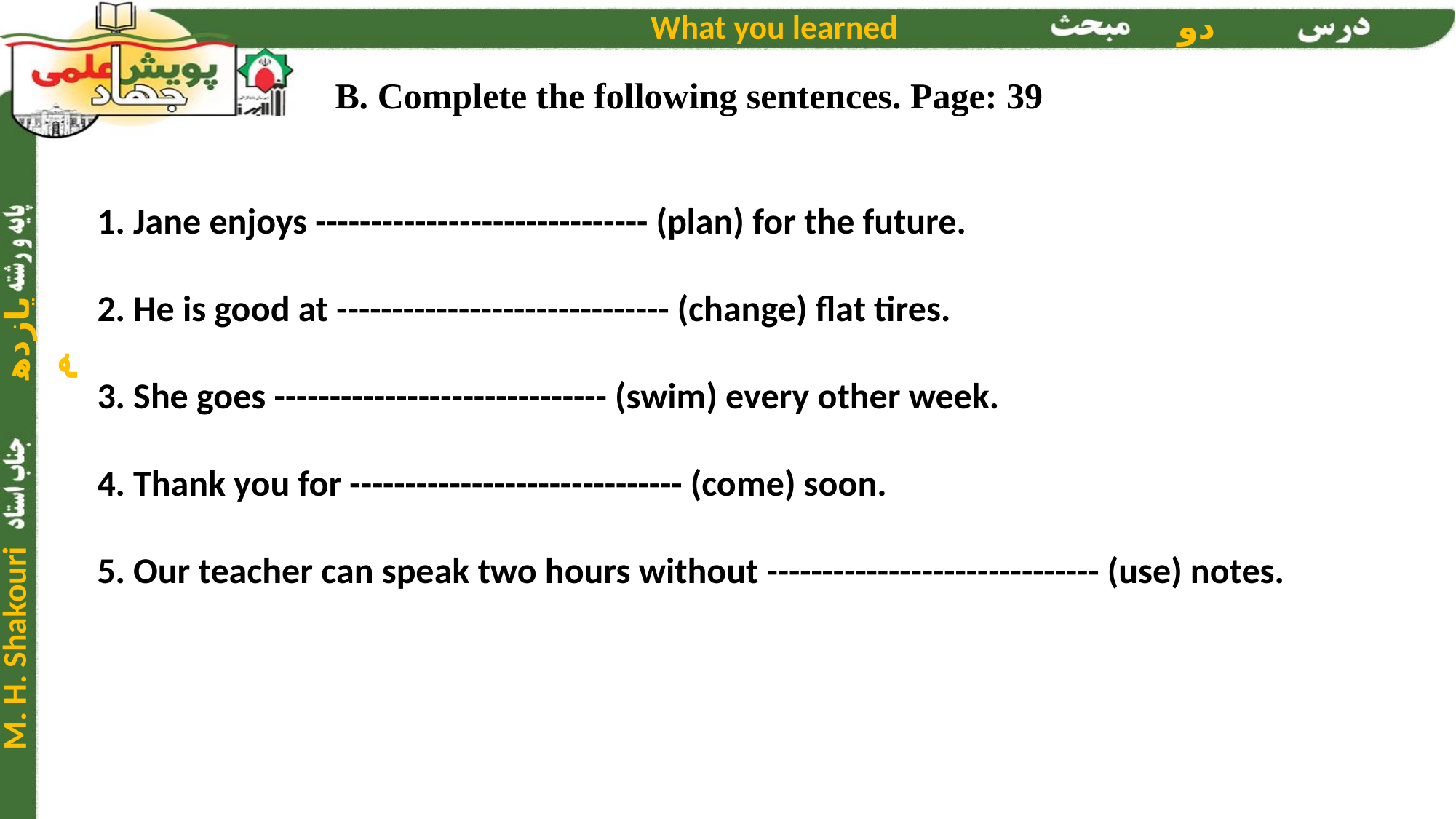

B. Complete the following sentences. Page: 39
1. Jane enjoys ------------------------------ (plan) for the future.
2. He is good at ------------------------------ (change) flat tires.
3. She goes ------------------------------ (swim) every other week.
4. Thank you for ------------------------------ (come) soon.
5. Our teacher can speak two hours without ------------------------------ (use) notes.